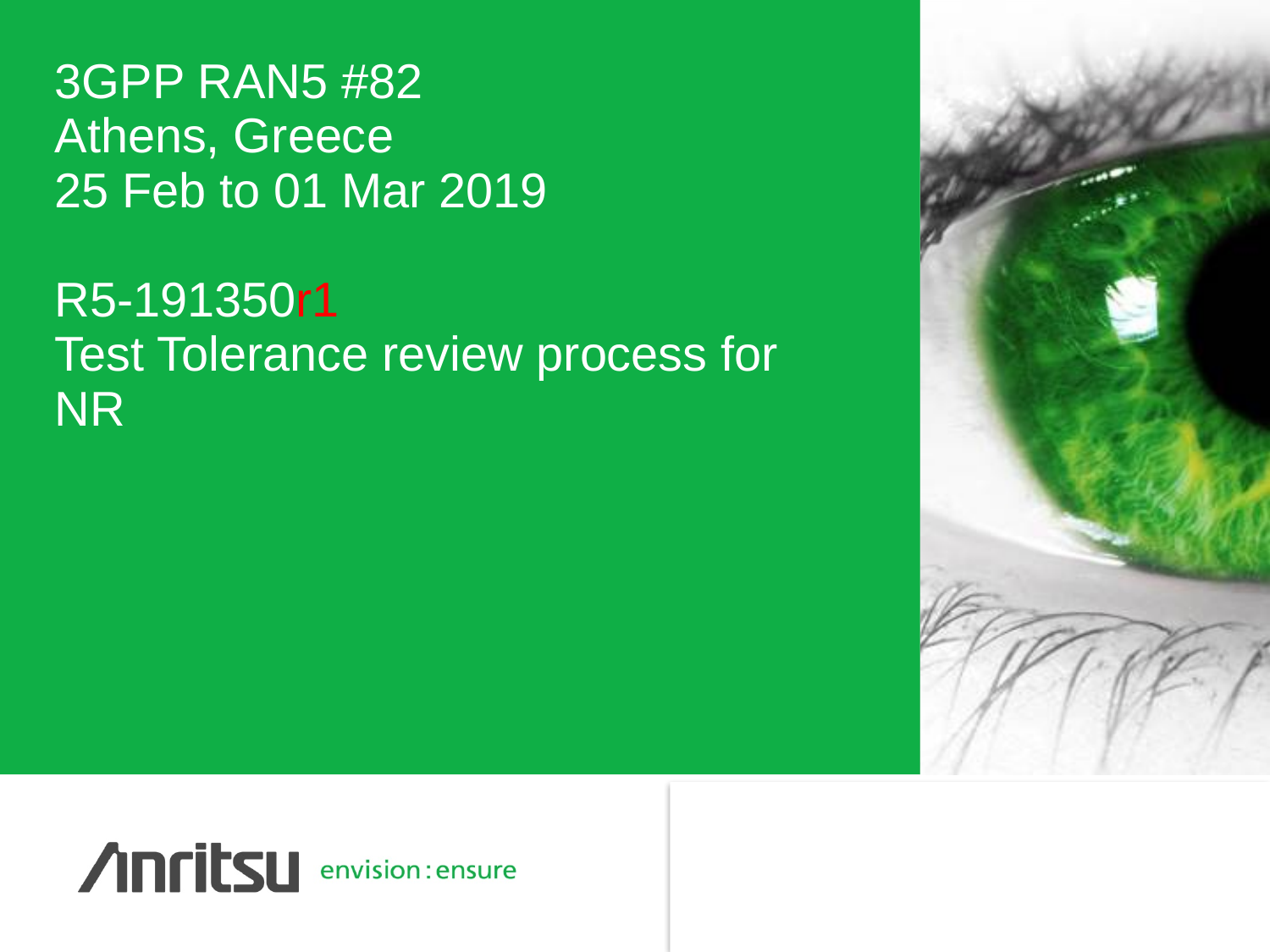

# 3GPP RAN5 #82 Athens, Greece 25 Feb to 01 Mar 2019 R5-191350r1 Test Tolerance review process for NR